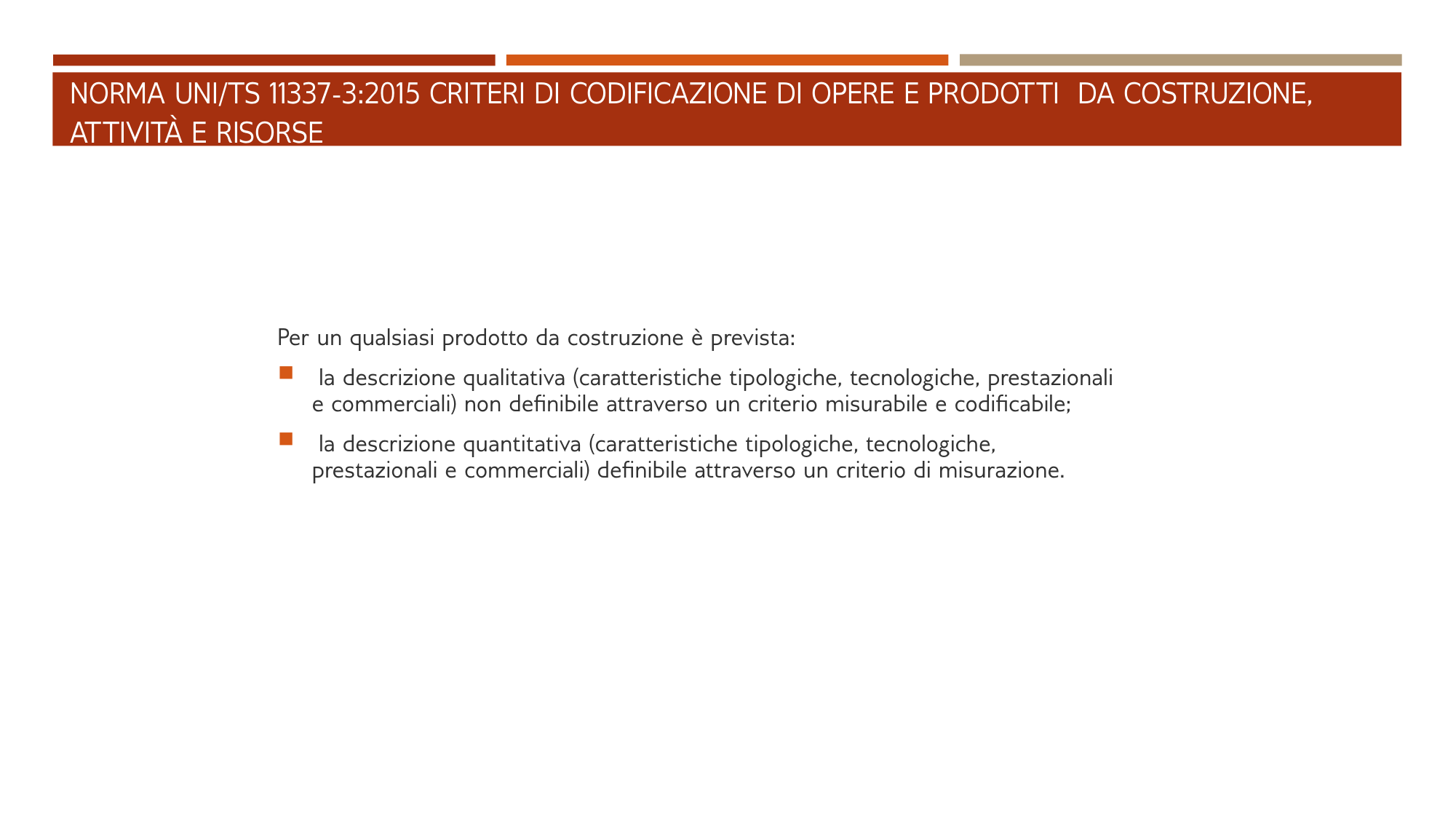

# Norma UNI/TS 11337-3:2015 Criteri di codificazione di opere e prodotti  da costruzione, attività e risorse
Per un qualsiasi prodotto da costruzione è prevista:
 la descrizione qualitativa (caratteristiche tipologiche, tecnologiche, prestazionali e commerciali) non definibile attraverso un criterio misurabile e codificabile;
 la descrizione quantitativa (caratteristiche tipologiche, tecnologiche, prestazionali e commerciali) definibile attraverso un criterio di misurazione.